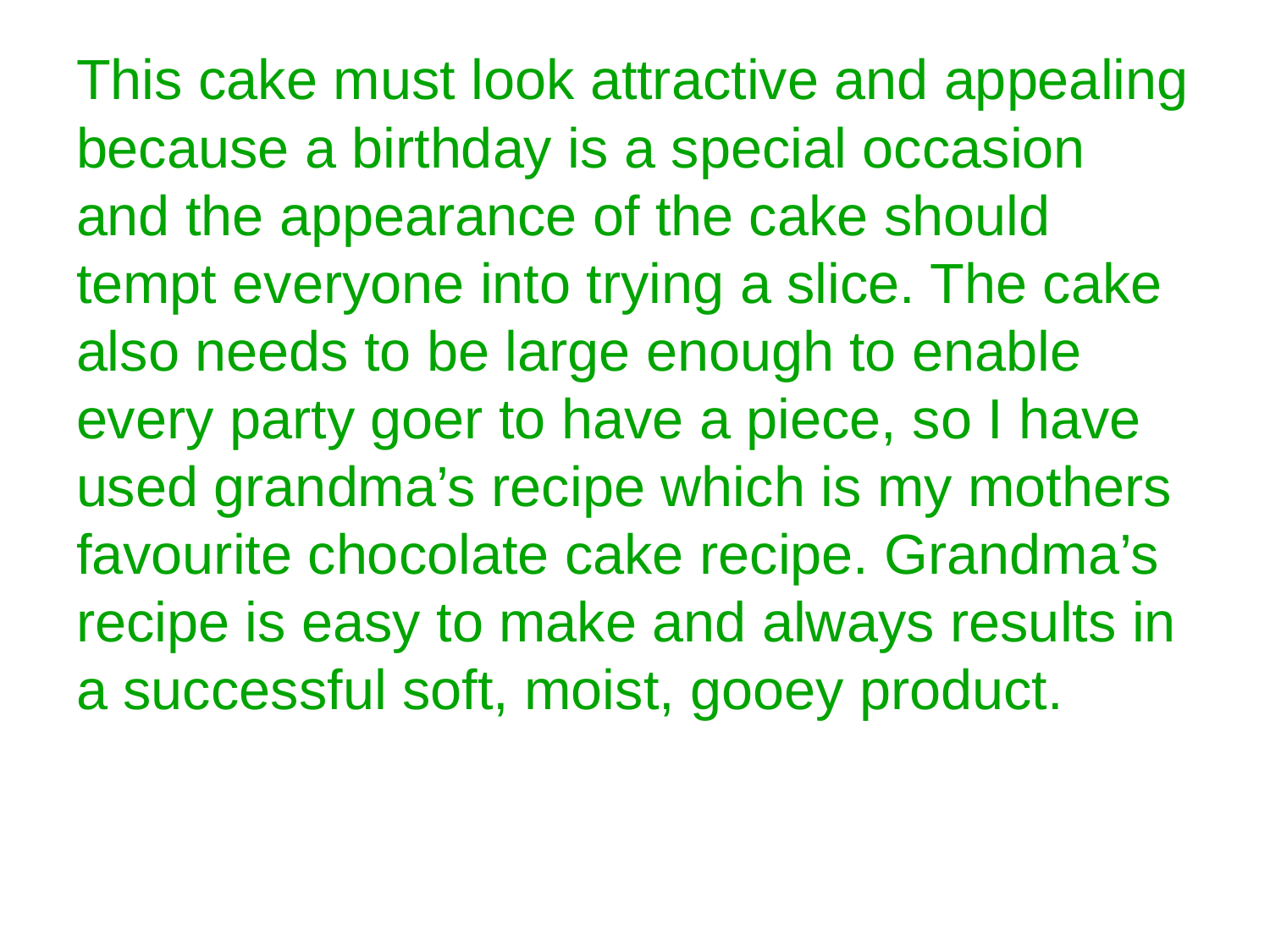

This cake must look attractive and appealing because a birthday is a special occasion and the appearance of the cake should tempt everyone into trying a slice. The cake also needs to be large enough to enable every party goer to have a piece, so I have used grandma’s recipe which is my mothers favourite chocolate cake recipe. Grandma’s recipe is easy to make and always results in a successful soft, moist, gooey product.